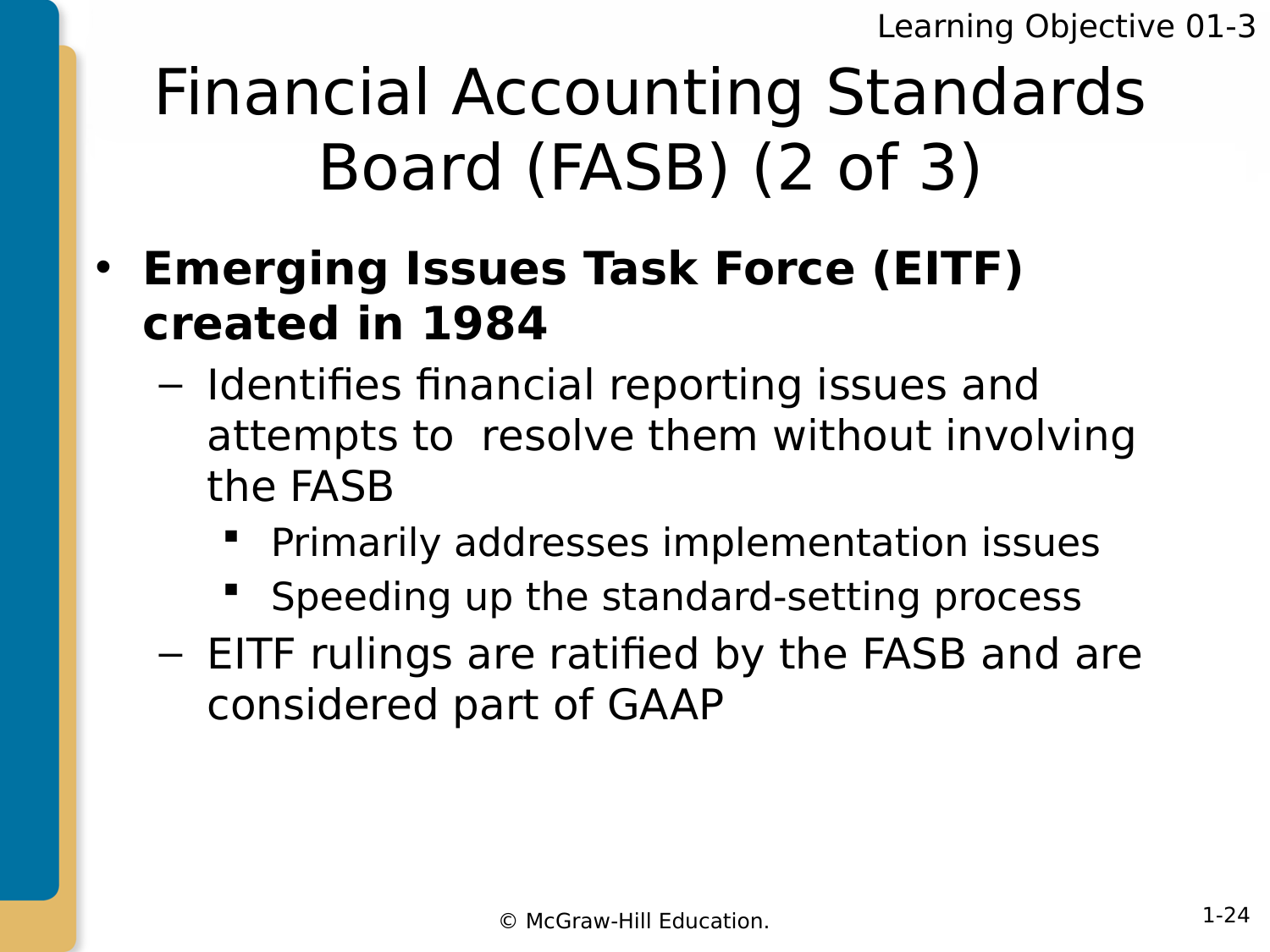

Learning Objective 01-3
# Financial Accounting Standards Board (FASB) (2 of 3)
Emerging Issues Task Force (EITF) created in 1984
Identifies financial reporting issues and attempts to  resolve them without involving the FASB
Primarily addresses implementation issues
Speeding up the standard-setting process
EITF rulings are ratified by the FASB and are considered part of GAAP